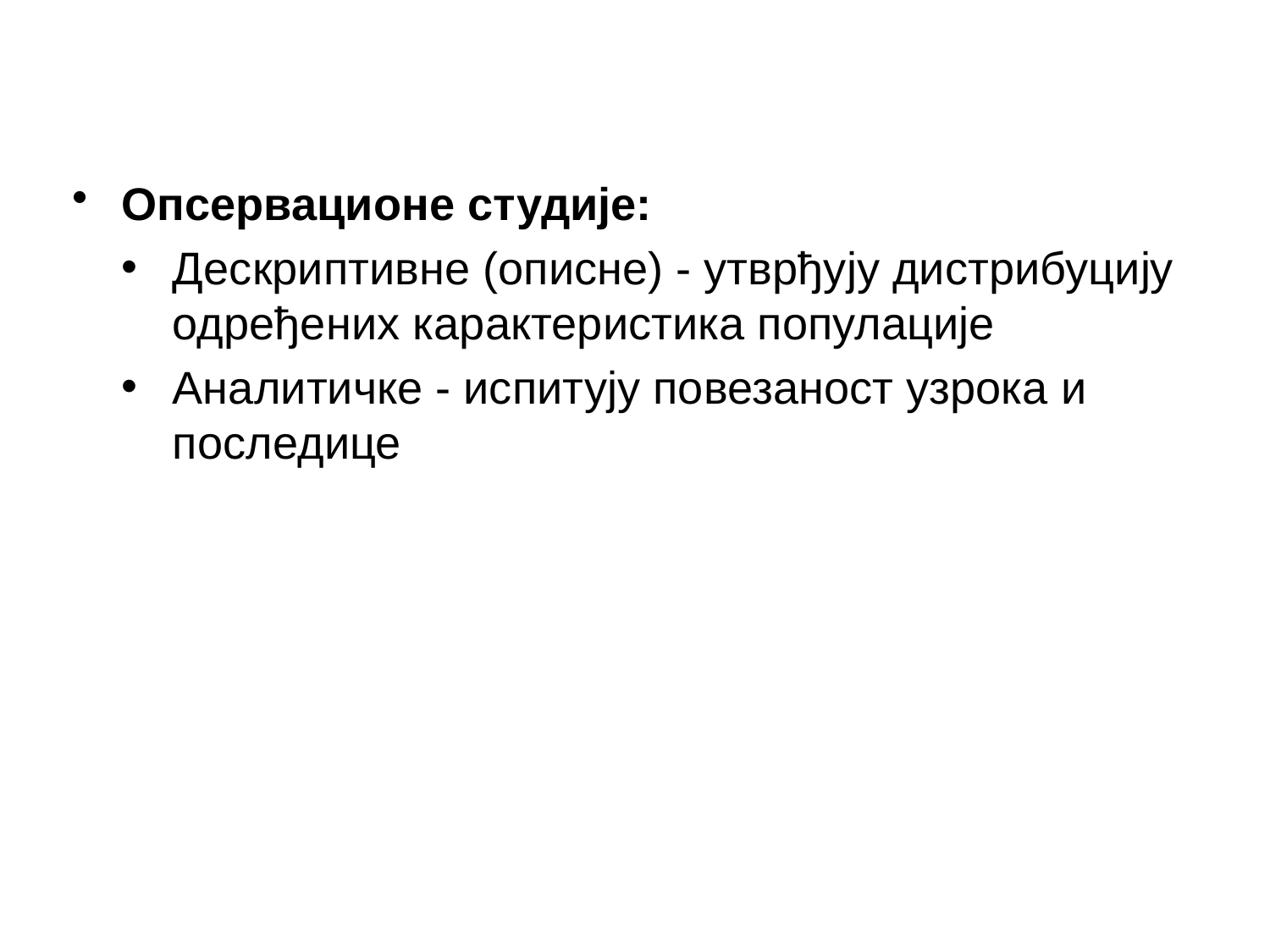

Опсервационе студије:
Дескриптивне (описне) - утврђују дистрибуцију одређених карактеристика популације
Аналитичке - испитују повезаност узрока и последице